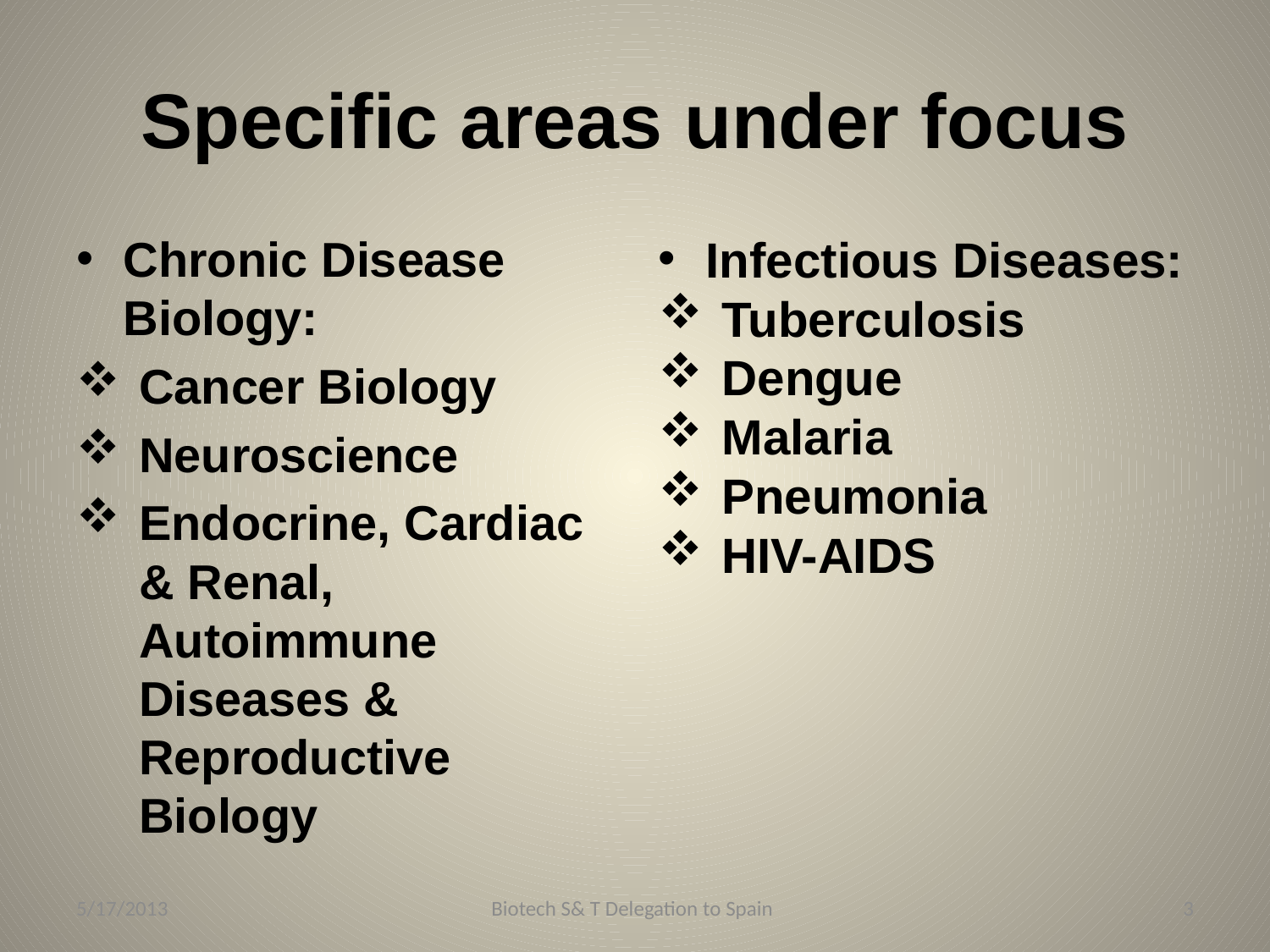

# Specific areas under focus
Chronic Disease Biology:
Cancer Biology
Neuroscience
Endocrine, Cardiac & Renal, Autoimmune          Diseases & Reproductive  Biology

Infectious Diseases:
Tuberculosis
Dengue
Malaria
Pneumonia
HIV-AIDS

5/17/2013
Biotech S& T Delegation to Spain
3